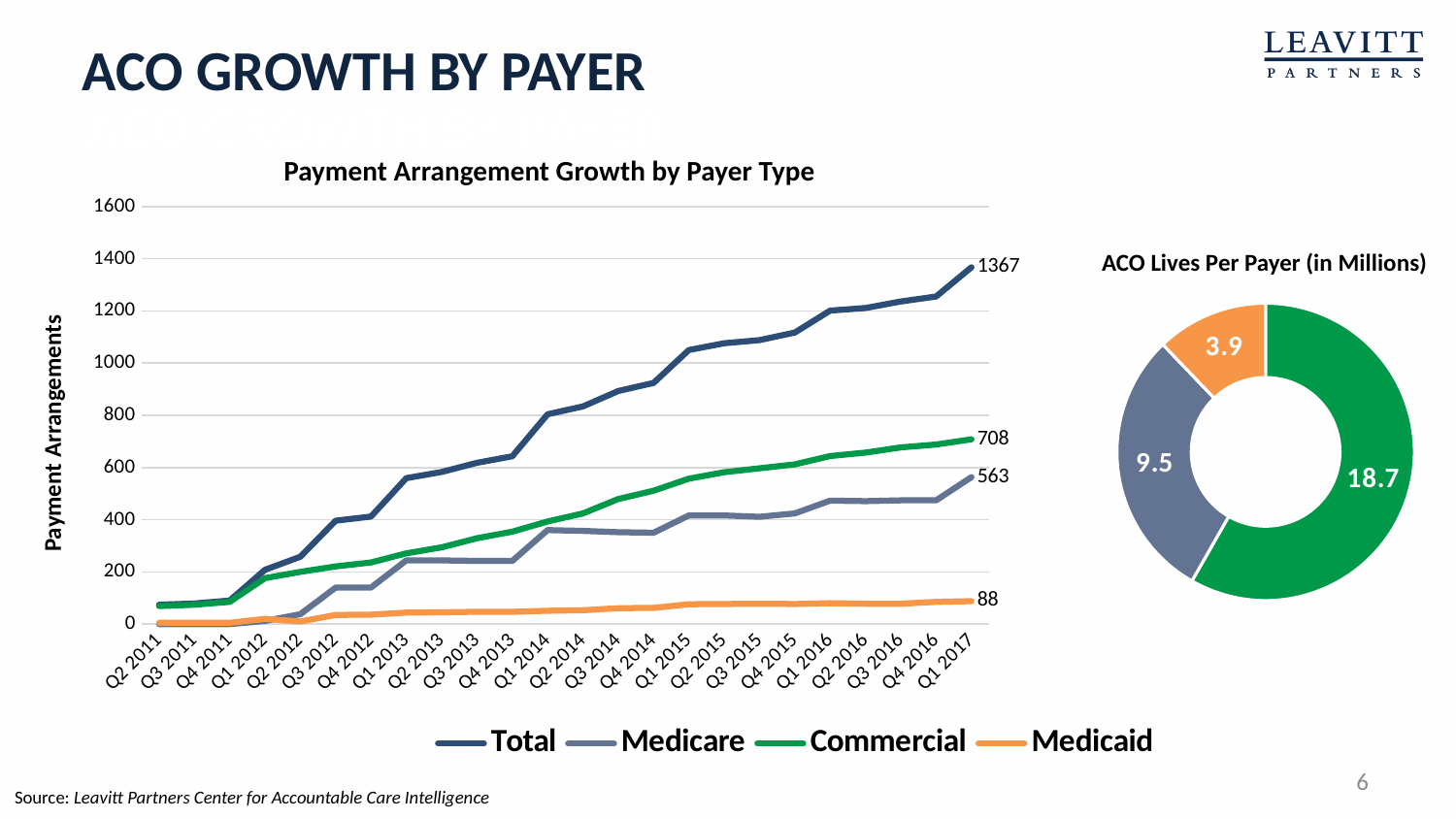

ACO GROWTH BY PAYER
# ACO Growth by Payer
Payment Arrangement Growth by Payer Type

### Chart

| Category | Total | Medicare | Commercial | Medicaid |
|---|---|---|---|---|
| Q2 2011 | 74.0 | 0.0 | 69.0 | 5.0 |
| Q3 2011 | 79.0 | 0.0 | 74.0 | 5.0 |
| Q4 2011 | 90.0 | 0.0 | 85.0 | 5.0 |
| Q1 2012 | 208.0 | 12.0 | 176.0 | 20.0 |
| Q2 2012 | 258.0 | 38.0 | 200.0 | 10.0 |
| Q3 2012 | 396.0 | 140.0 | 221.0 | 35.0 |
| Q4 2012 | 412.0 | 140.0 | 236.0 | 36.0 |
| Q1 2013 | 559.0 | 244.0 | 271.0 | 44.0 |
| Q2 2013 | 583.0 | 244.0 | 294.0 | 45.0 |
| Q3 2013 | 618.0 | 242.0 | 329.0 | 47.0 |
| Q4 2013 | 643.0 | 242.0 | 354.0 | 47.0 |
| Q1 2014 | 804.0 | 360.0 | 393.0 | 51.0 |
| Q2 2014 | 834.0 | 357.0 | 424.0 | 53.0 |
| Q3 2014 | 893.0 | 352.0 | 479.0 | 61.0 |
| Q4 2014 | 924.0 | 350.0 | 511.0 | 62.0 |
| Q1 2015 | 1050.0 | 416.0 | 557.0 | 76.0 |
| Q2 2015 | 1076.0 | 416.0 | 582.0 | 77.0 |
| Q3 2015 | 1088.0 | 411.0 | 597.0 | 78.0 |
| Q4 2015 | 1117.0 | 424.0 | 612.0 | 77.0 |
| Q1 2016 | 1201.0 | 473.0 | 644.0 | 80.0 |
| Q2 2016 | 1211.0 | 471.0 | 657.0 | 78.0 |
| Q3 2016 | 1236.0 | 474.0 | 677.0 | 78.0 |
| Q4 2016 | 1255.0 | 474.0 | 688.0 | 85.0 |
| Q1 2017 | 1367.0 | 563.0 | 708.0 | 88.0 |
ACO Lives Per Payer (in Millions)

### Chart

| Category | Column1 |
|---|---|
| Commercial  | 18.7 |
| Medicare | 9.5 |
| Medicaid  | 3.9 |
Payment Arrangements
6
Source: Leavitt Partners Center for Accountable Care Intelligence